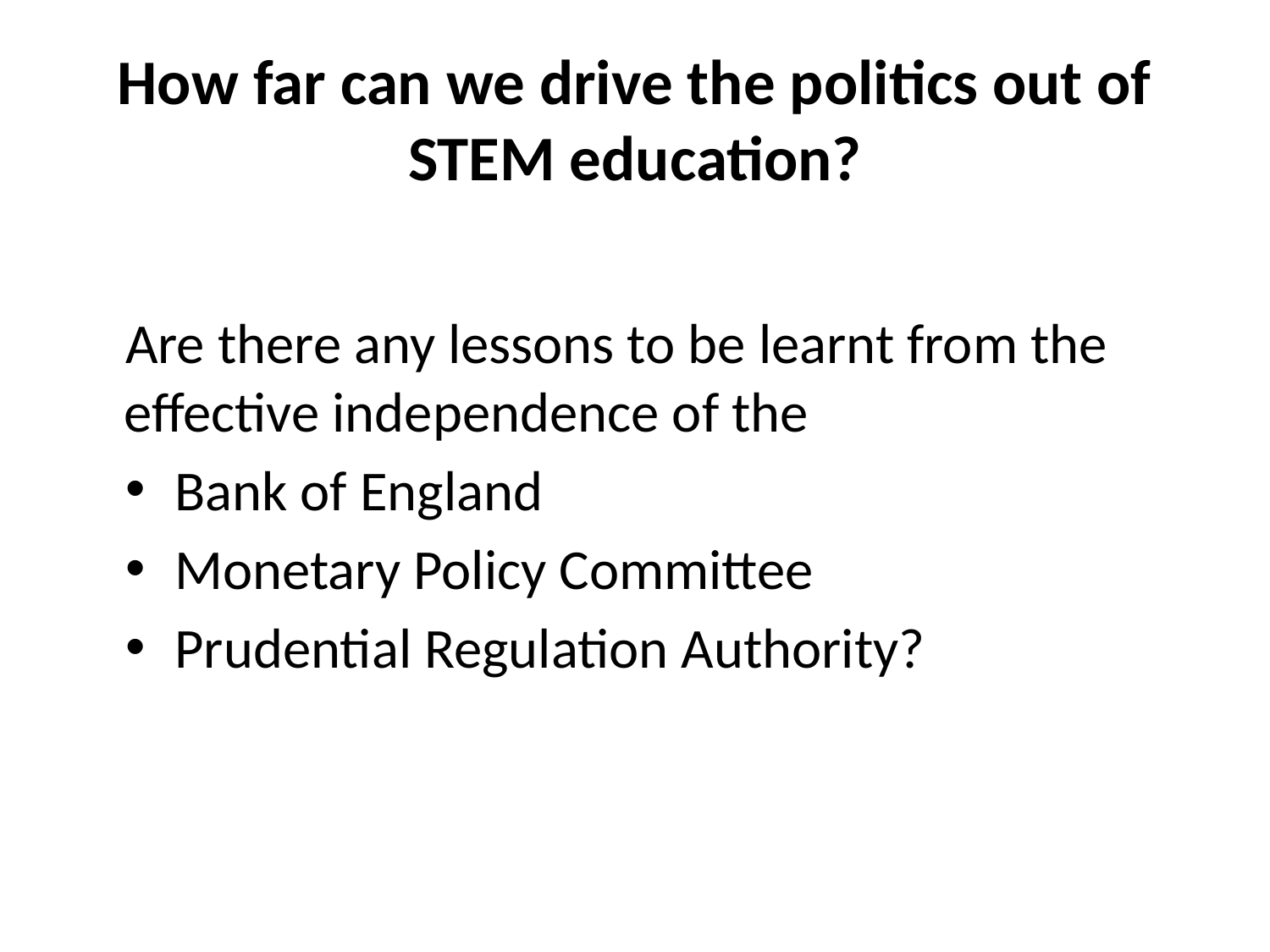

# How far can we drive the politics out of STEM education?

Are there any lessons to be learnt from the effective independence of the
Bank of England
Monetary Policy Committee
Prudential Regulation Authority?